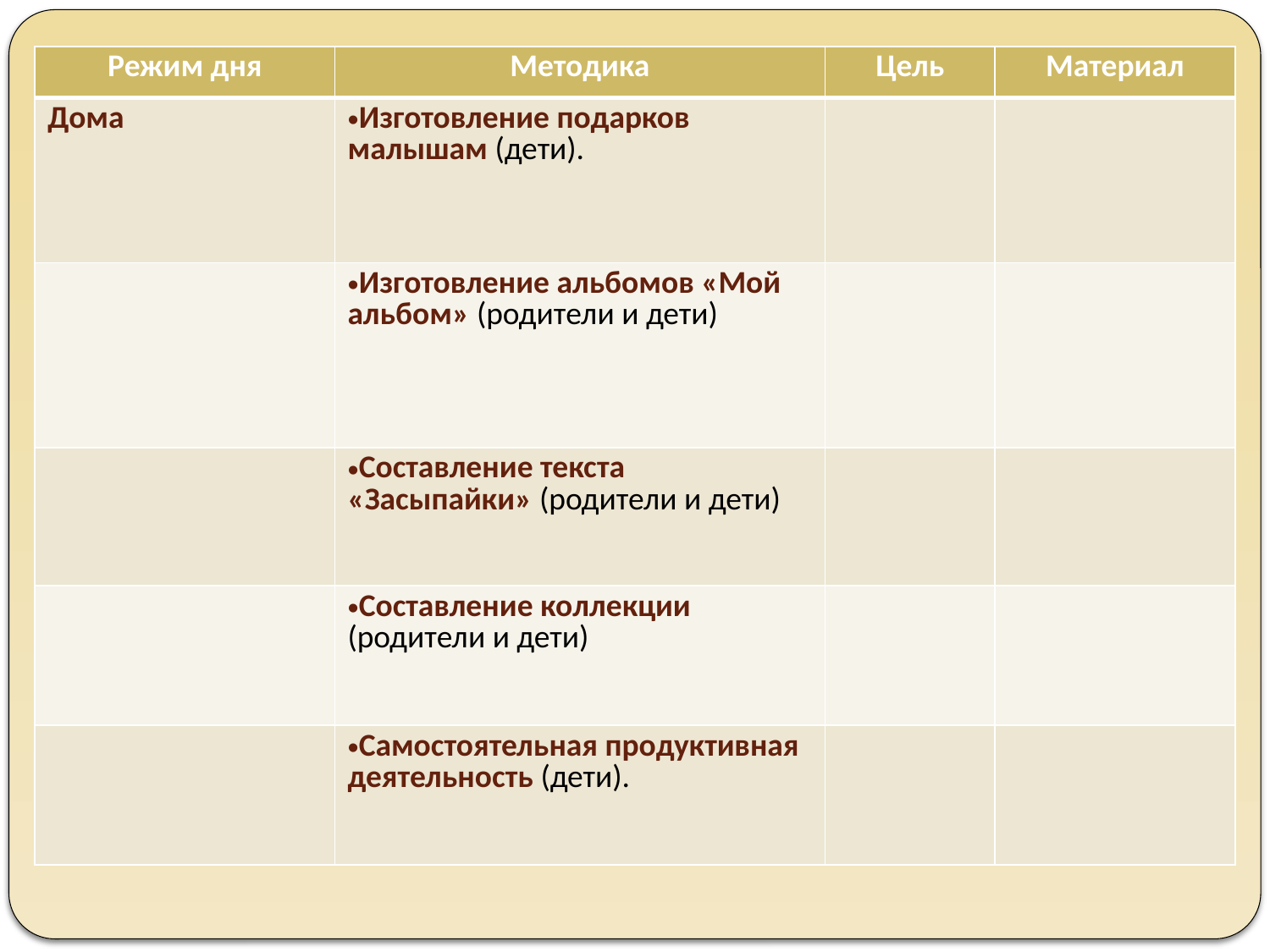

| Режим дня | Методика | Цель | Материал |
| --- | --- | --- | --- |
| Дома | Изготовление подарков малышам (дети). |  |  |
|  | Изготовление альбомов «Мой альбом» (родители и дети) |  |  |
|  | Составление текста «Засыпайки» (родители и дети) |  |  |
|  | Составление коллекции (родители и дети) |  |  |
|  | Самостоятельная продуктивная деятельность (дети). |  |  |